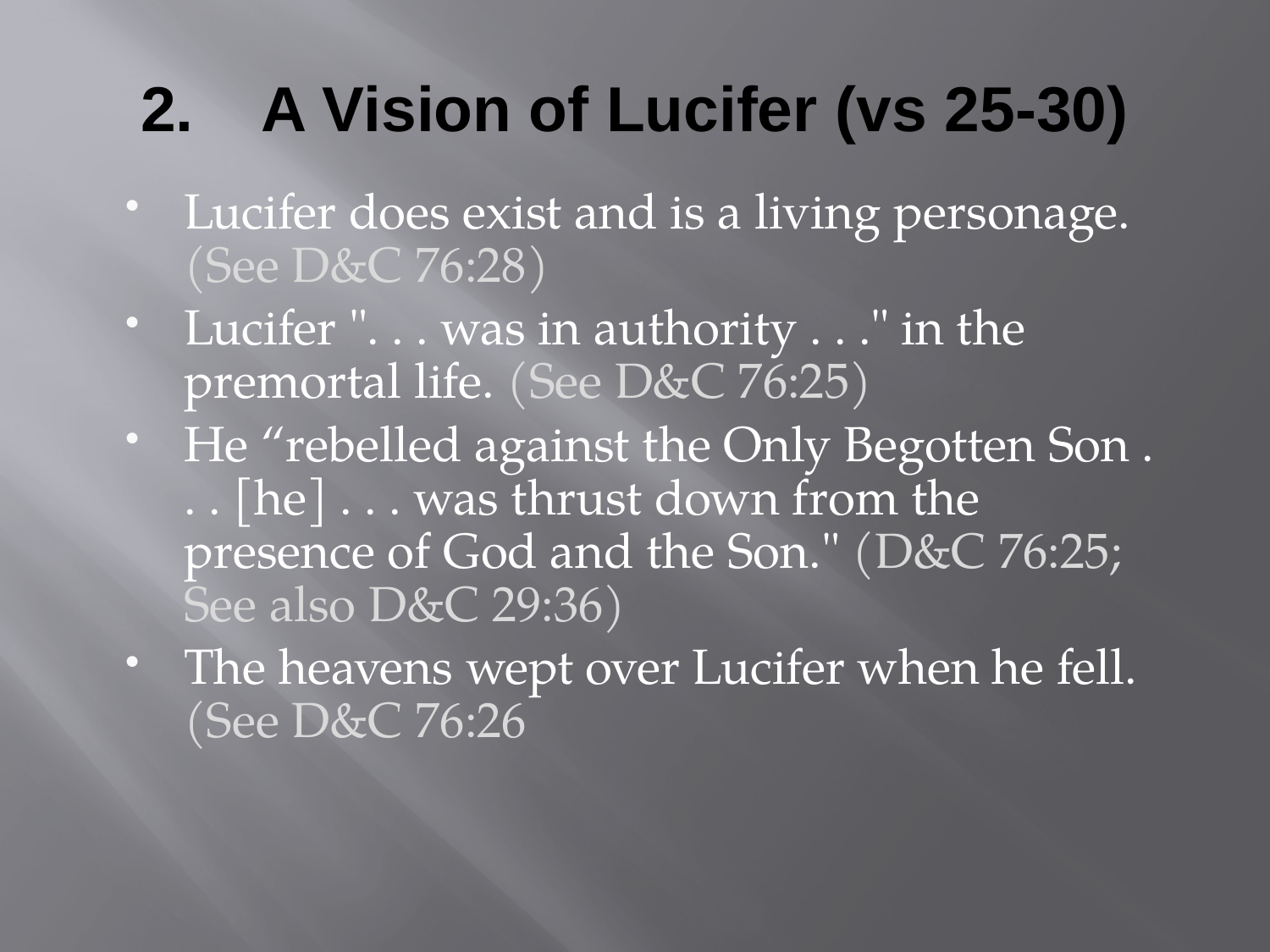

# 2.    A Vision of Lucifer (vs 25-30)
Lucifer does exist and is a living personage. (See D&C 76:28)
Lucifer ". . . was in authority . . ." in the premortal life. (See D&C 76:25)
He “rebelled against the Only Begotten Son . . . [he] . . . was thrust down from the presence of God and the Son." (D&C 76:25; See also D&C 29:36)
The heavens wept over Lucifer when he fell. (See D&C 76:26